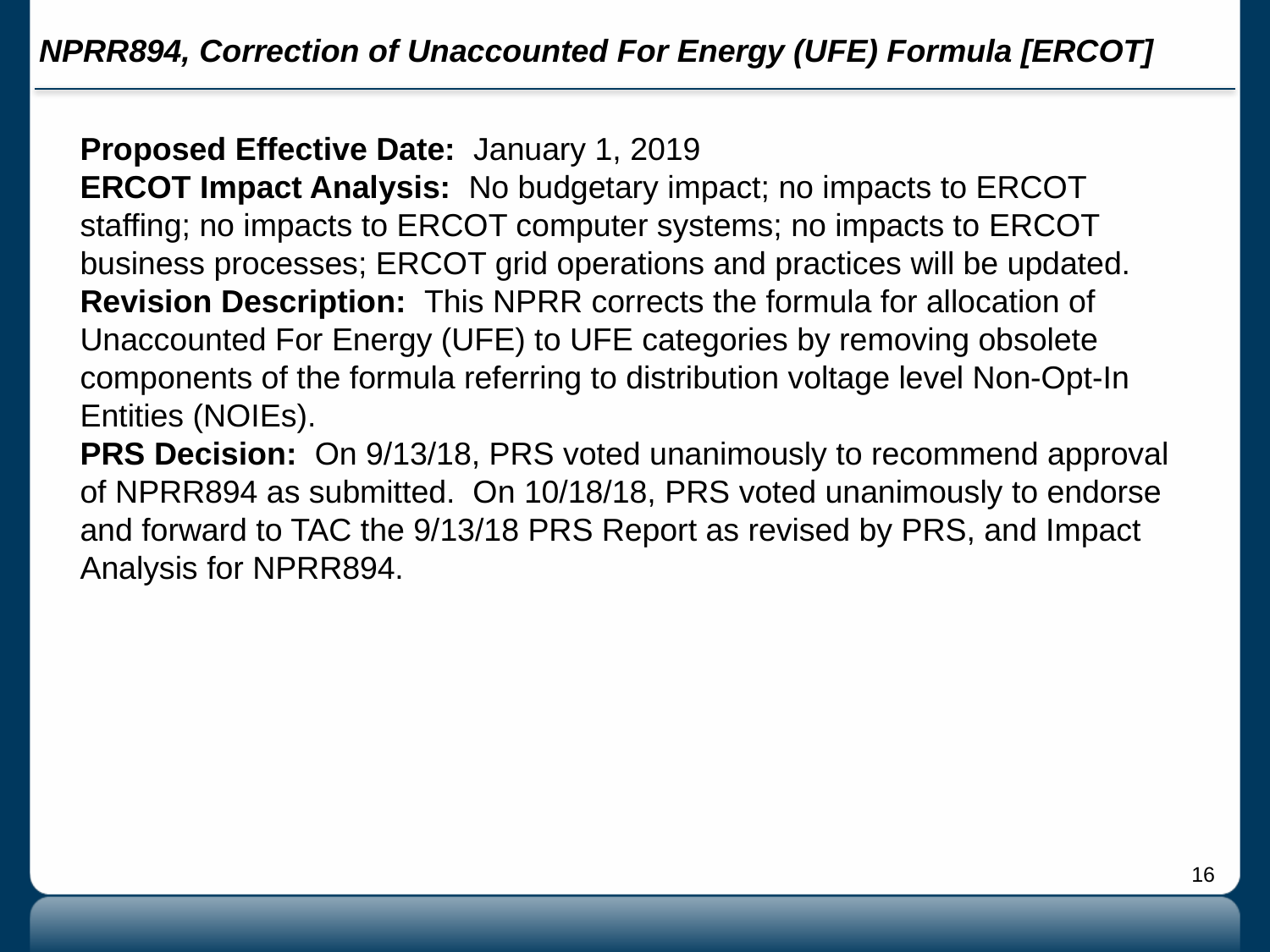

# NPRR894, Correction of Unaccounted For Energy (UFE) Formula [ERCOT]
Proposed Effective Date:  January 1, 2019
ERCOT Impact Analysis:  No budgetary impact; no impacts to ERCOT staffing; no impacts to ERCOT computer systems; no impacts to ERCOT business processes; ERCOT grid operations and practices will be updated.
Revision Description:  This NPRR corrects the formula for allocation of Unaccounted For Energy (UFE) to UFE categories by removing obsolete components of the formula referring to distribution voltage level Non-Opt-In Entities (NOIEs).
PRS Decision:  On 9/13/18, PRS voted unanimously to recommend approval of NPRR894 as submitted.  On 10/18/18, PRS voted unanimously to endorse and forward to TAC the 9/13/18 PRS Report as revised by PRS, and Impact Analysis for NPRR894.